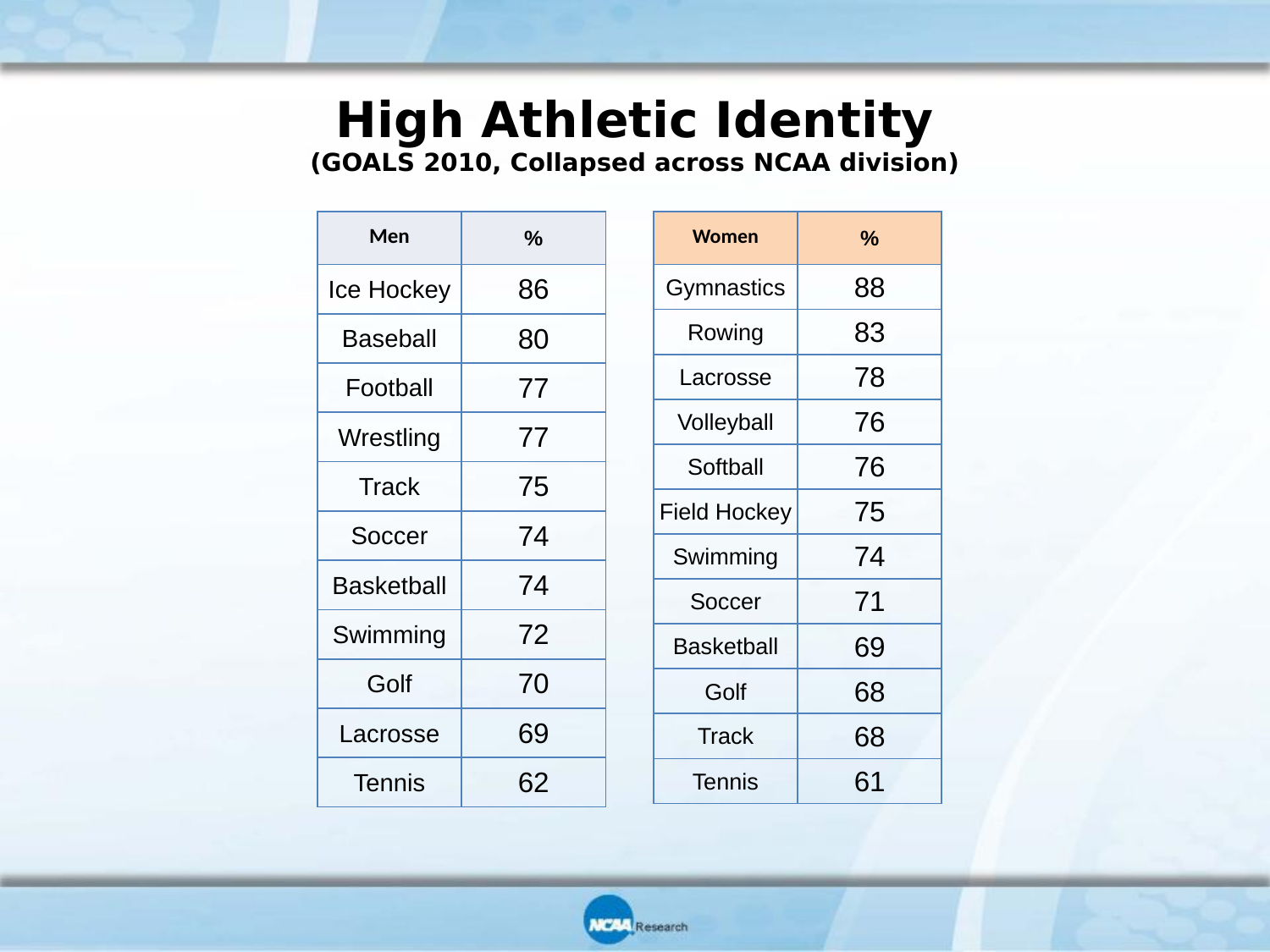

# High Athletic Identity (GOALS 2010, Collapsed across NCAA division)
| Men | % |
| --- | --- |
| Ice Hockey | 86 |
| Baseball | 80 |
| Football | 77 |
| Wrestling | 77 |
| Track | 75 |
| Soccer | 74 |
| Basketball | 74 |
| Swimming | 72 |
| Golf | 70 |
| Lacrosse | 69 |
| Tennis | 62 |
| Women | % |
| --- | --- |
| Gymnastics | 88 |
| Rowing | 83 |
| Lacrosse | 78 |
| Volleyball | 76 |
| Softball | 76 |
| Field Hockey | 75 |
| Swimming | 74 |
| Soccer | 71 |
| Basketball | 69 |
| Golf | 68 |
| Track | 68 |
| Tennis | 61 |